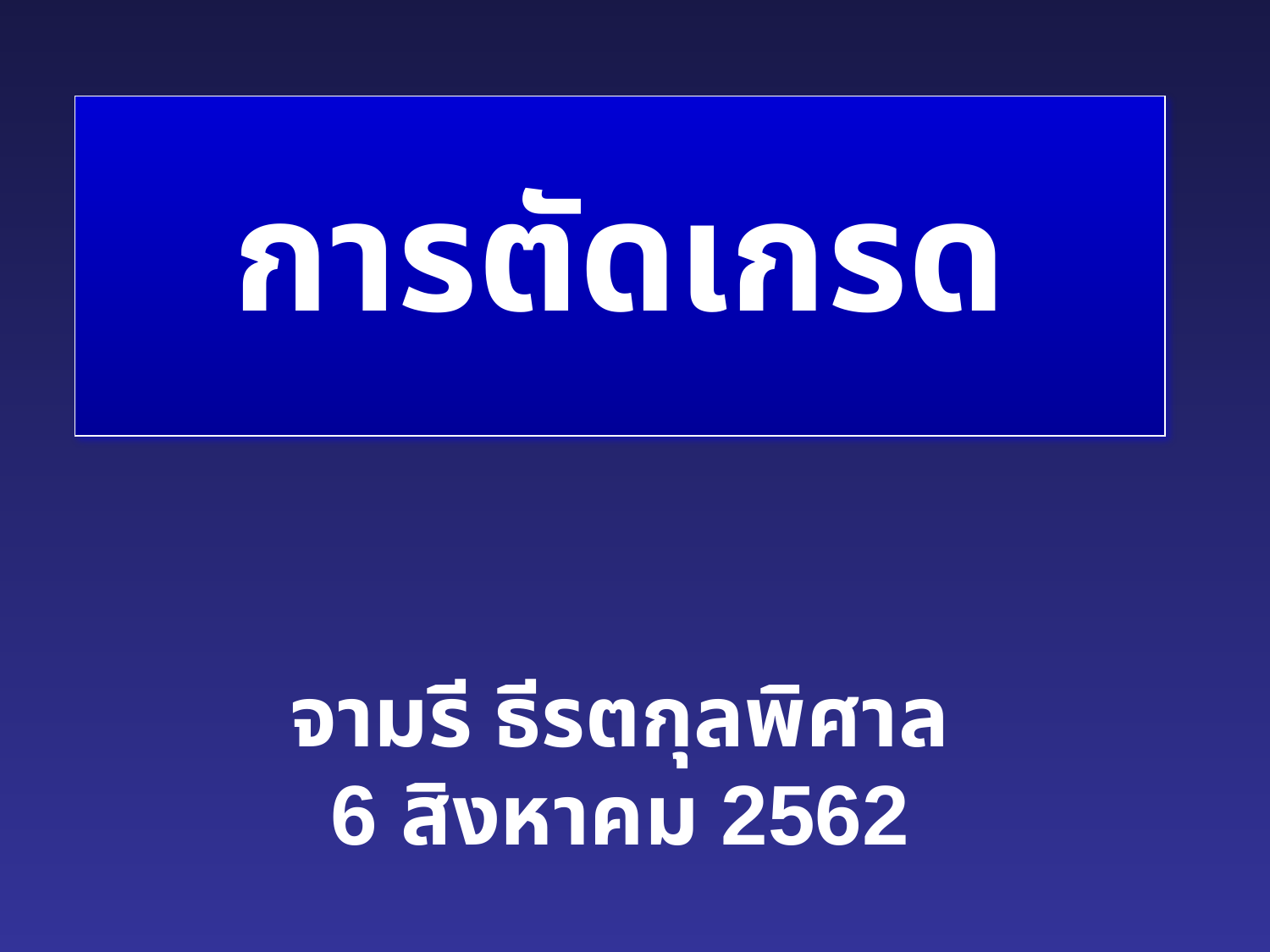

การตัดเกรด
จามรี ธีรตกุลพิศาล
6 สิงหาคม 2562